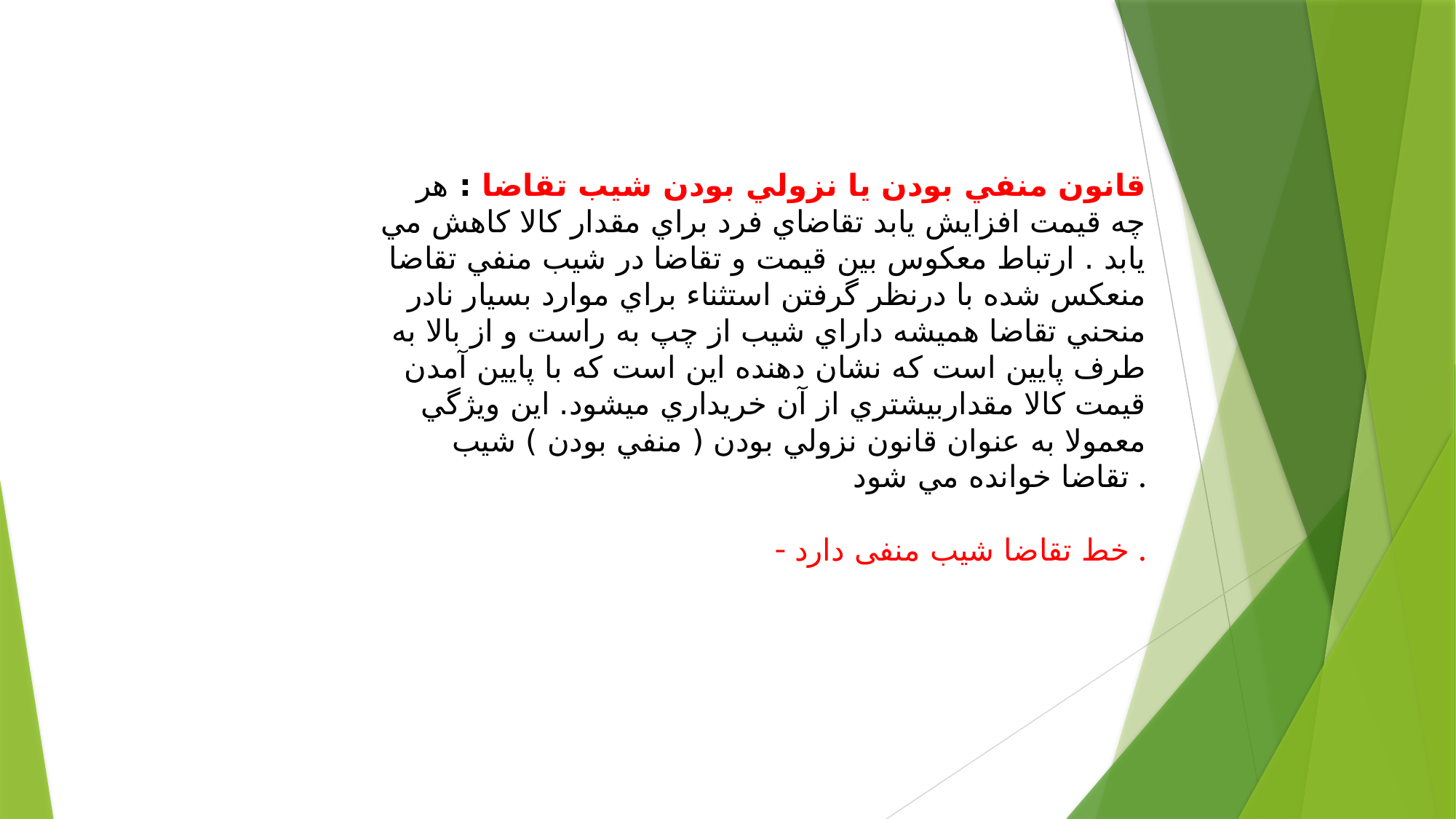

قانون منفي بودن يا نزولي بودن شيب تقاضا : هر چه قيمت افزايش يابد تقاضاي فرد براي مقدار كالا كاهش مي يابد . ارتباط معكوس بين قيمت و تقاضا در شيب منفي تقاضا منعكس شده با درنظر گرفتن استثناء براي موارد بسيار نادر منحني تقاضا هميشه داراي شيب از چپ به راست و از بالا به طرف پايين است كه نشان دهنده اين است كه با پايين آمدن قيمت كالا مقداربيشتري از آن خريداري ميشود. اين ويژگي معمولا به عنوان قانون نزولي بودن ( منفي بودن ) شيب تقاضا خوانده مي شود .

- خط تقاضا شیب منفی دارد .